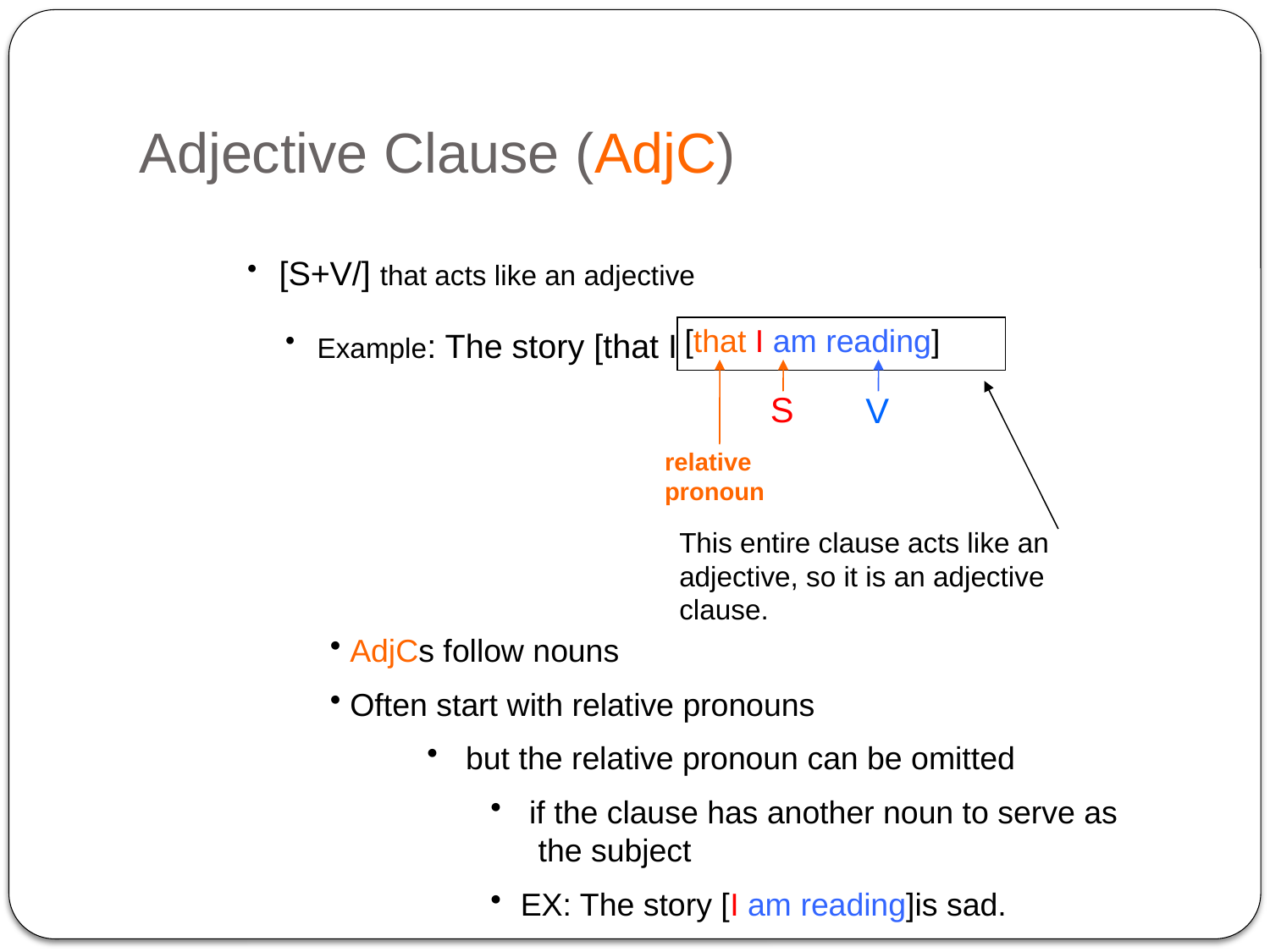

# Adjective Clause (AdjC)
[S+V/] that acts like an adjective
Example: The story [that I am reading] is sad.

[that I am reading]

S

V
relative pronoun
This entire clause acts like an adjective, so it is an adjective clause.
 AdjCs follow nouns
 Often start with relative pronouns
 but the relative pronoun can be omitted
 if the clause has another noun to serve as
  the subject
EX: The story [I am reading]is sad.